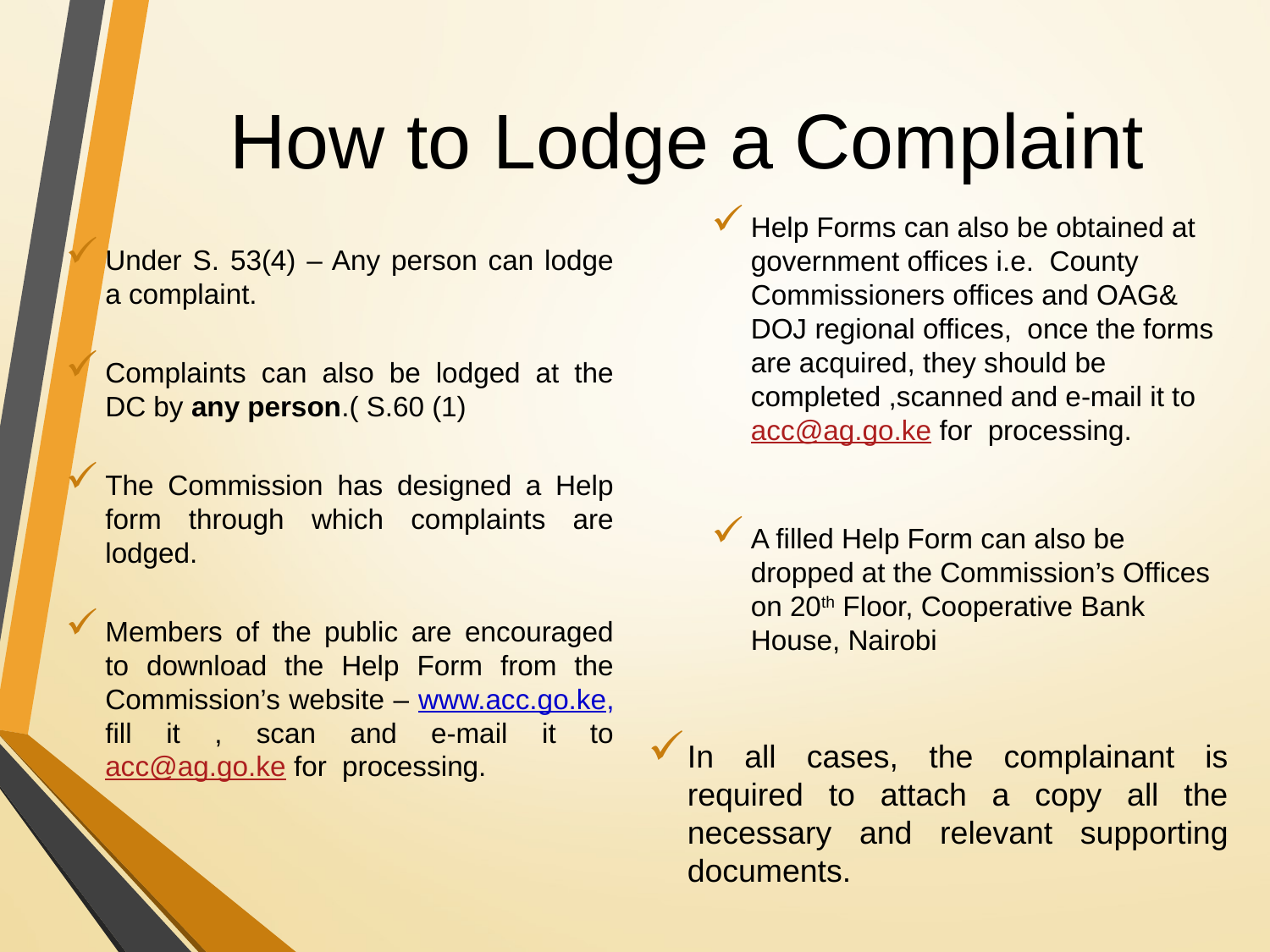

# How to Lodge a Complaint

Under S. 53(4) – Any person can lodge a complaint.

Complaints can also be lodged at the DC by any person.( S.60 (1)

The Commission has designed a Help form through which complaints are lodged.

Members of the public are encouraged to download the Help Form from the Commission’s website – www.acc.go.ke, fill it , scan and e-mail it to acc@ag.go.ke for  processing.

Help Forms can also be obtained at  government offices i.e.  County Commissioners offices and OAG& DOJ regional offices,  once the forms are acquired, they should be completed ,scanned and e-mail it to acc@ag.go.ke for  processing.

A filled Help Form can also be dropped at the Commission’s Offices on 20th Floor, Cooperative Bank House, Nairobi

In all cases, the complainant is required to attach a copy all the necessary and relevant supporting documents.